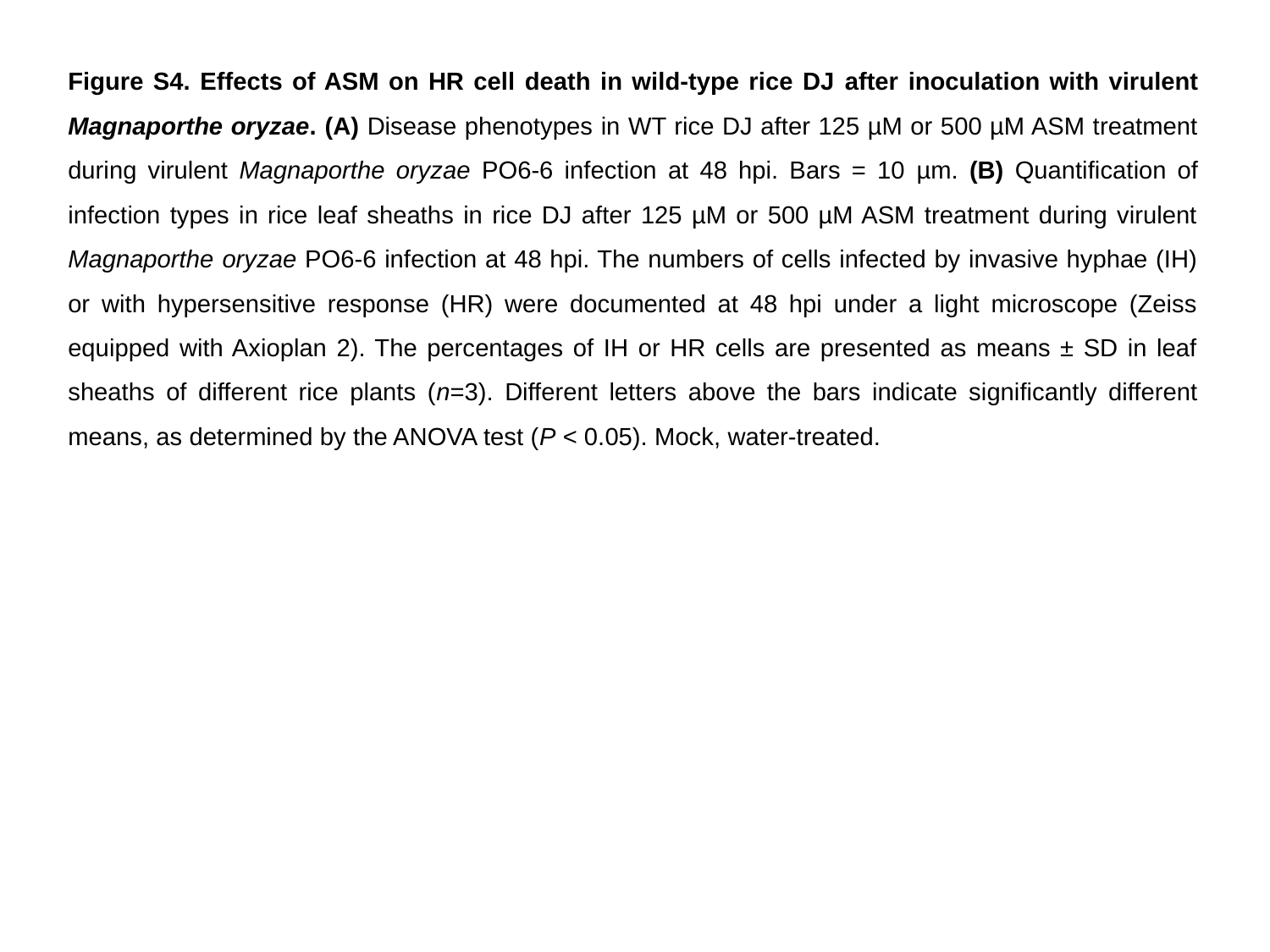

Figure S4. Effects of ASM on HR cell death in wild-type rice DJ after inoculation with virulent Magnaporthe oryzae. (A) Disease phenotypes in WT rice DJ after 125 µM or 500 µM ASM treatment during virulent Magnaporthe oryzae PO6-6 infection at 48 hpi. Bars = 10 µm. (B) Quantification of infection types in rice leaf sheaths in rice DJ after 125 µM or 500 µM ASM treatment during virulent Magnaporthe oryzae PO6-6 infection at 48 hpi. The numbers of cells infected by invasive hyphae (IH) or with hypersensitive response (HR) were documented at 48 hpi under a light microscope (Zeiss equipped with Axioplan 2). The percentages of IH or HR cells are presented as means ± SD in leaf sheaths of different rice plants (n=3). Different letters above the bars indicate significantly different means, as determined by the ANOVA test (P < 0.05). Mock, water-treated.